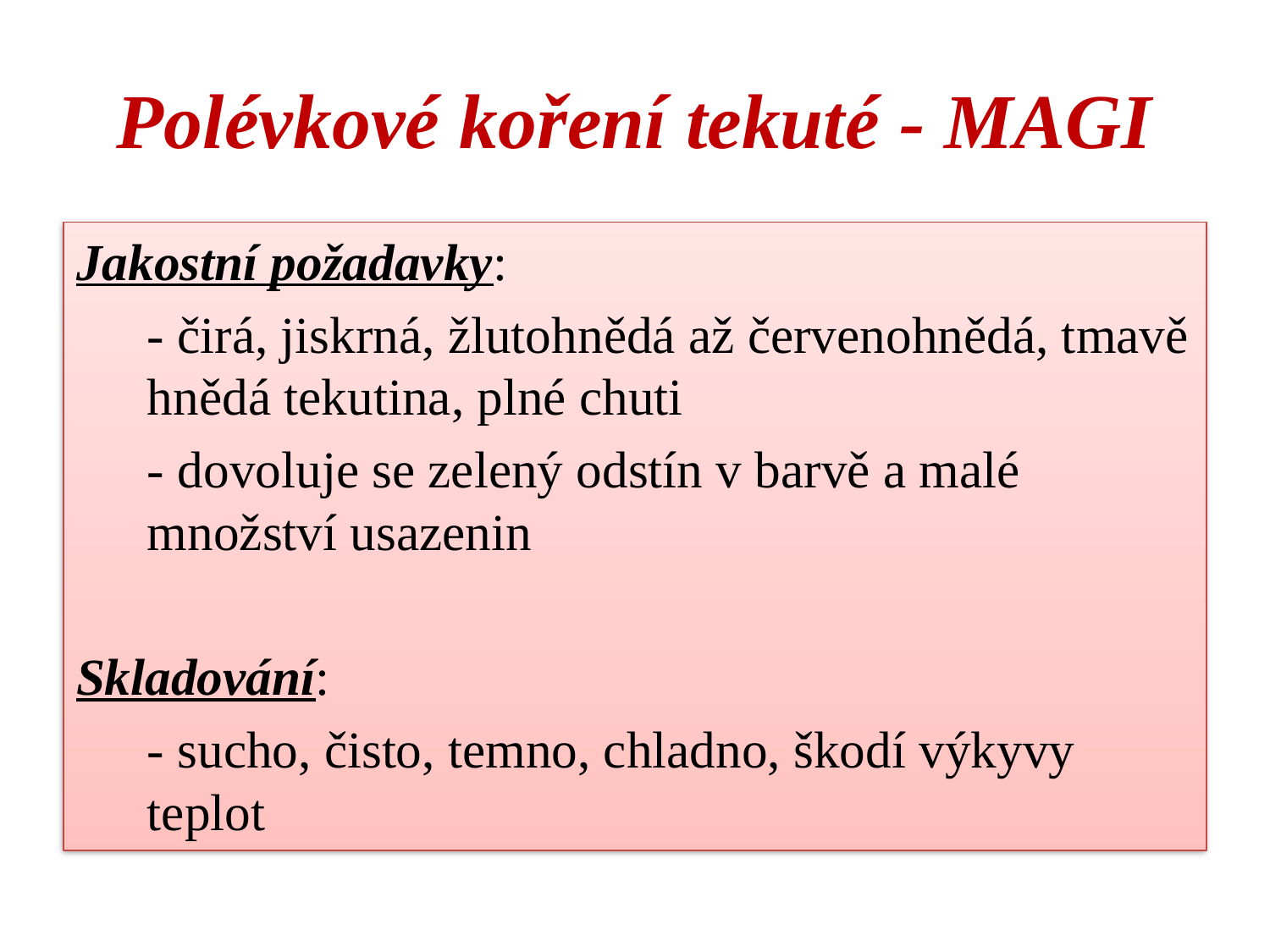

# Polévkové koření tekuté - MAGI
Jakostní požadavky:
	- čirá, jiskrná, žlutohnědá až červenohnědá, tmavě hnědá tekutina, plné chuti
	- dovoluje se zelený odstín v barvě a malé množství usazenin

Skladování:
	- sucho, čisto, temno, chladno, škodí výkyvy teplot